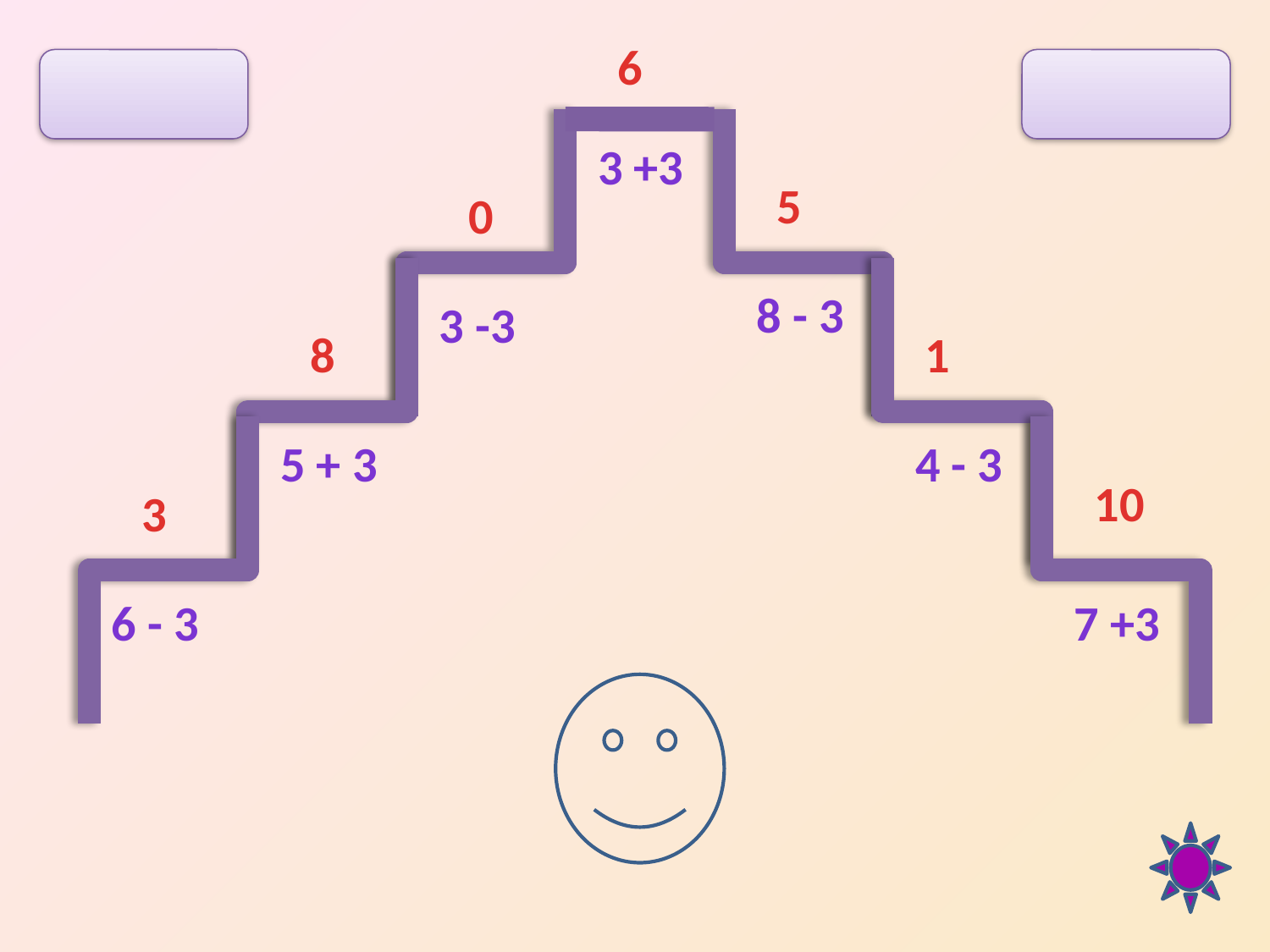

6

3 +3
5
0
8 - 3
3 -3
8
1
5 + 3
4 - 3
10
3
6 - 3
7 +3